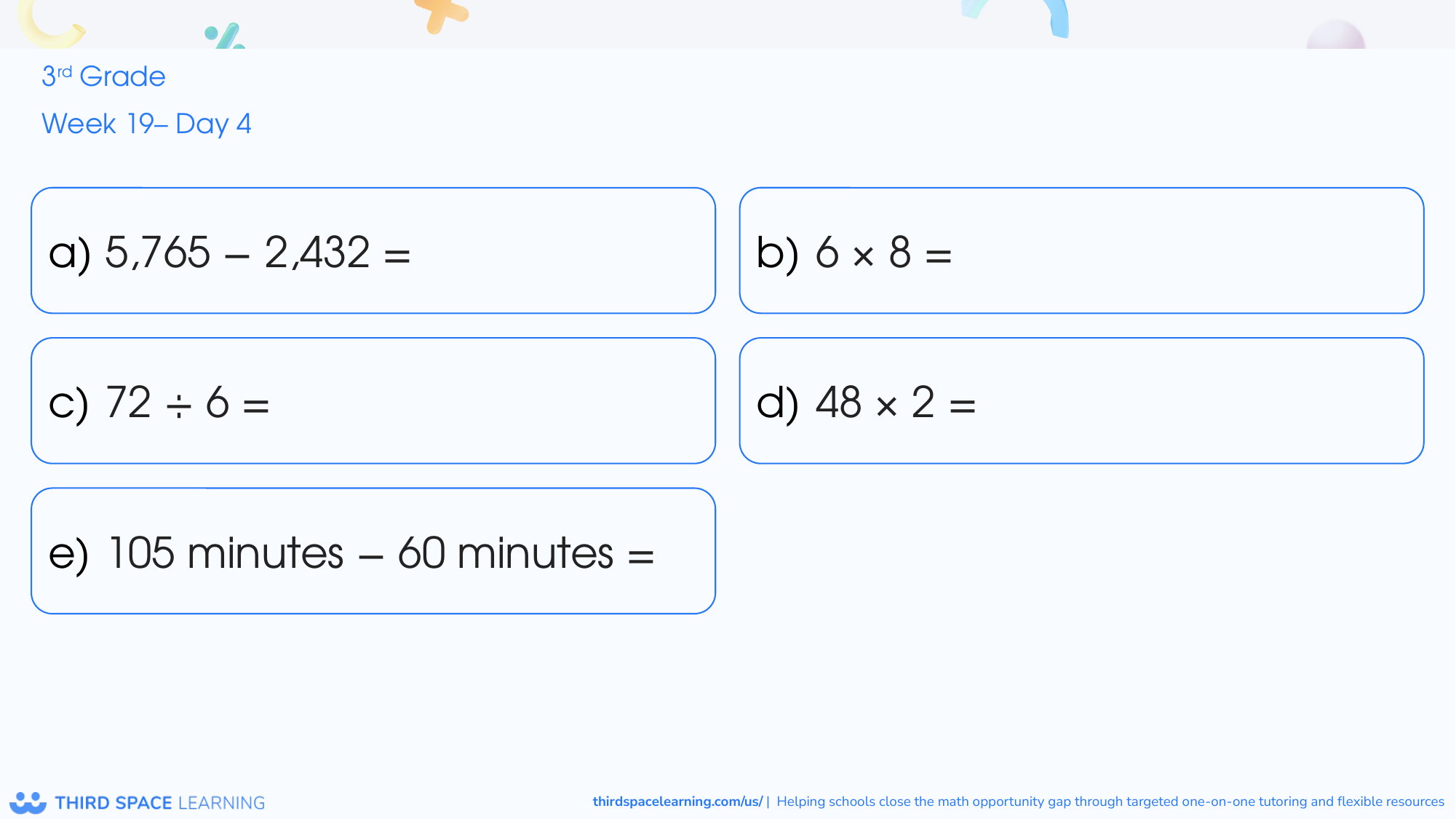

3rd Grade
Week 19– Day 4
5,765 − 2,432 =
6 × 8 =
72 ÷ 6 =
48 × 2 =
105 minutes − 60 minutes =